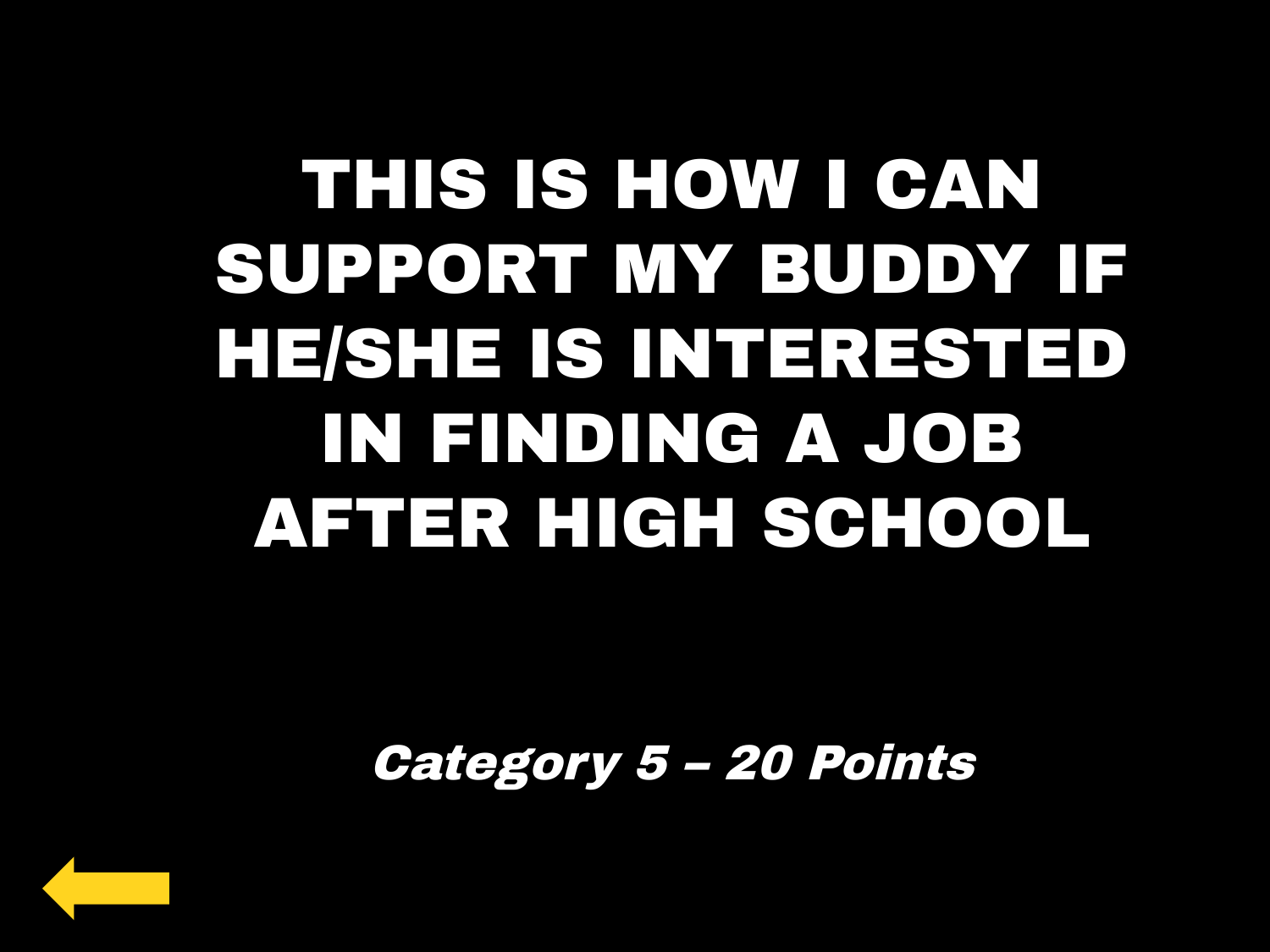

THIS IS HOW I CAN SUPPORT MY BUDDY IF HE/SHE IS INTERESTED IN FINDING A JOB AFTER HIGH SCHOOL

Category 5 – 20 Points